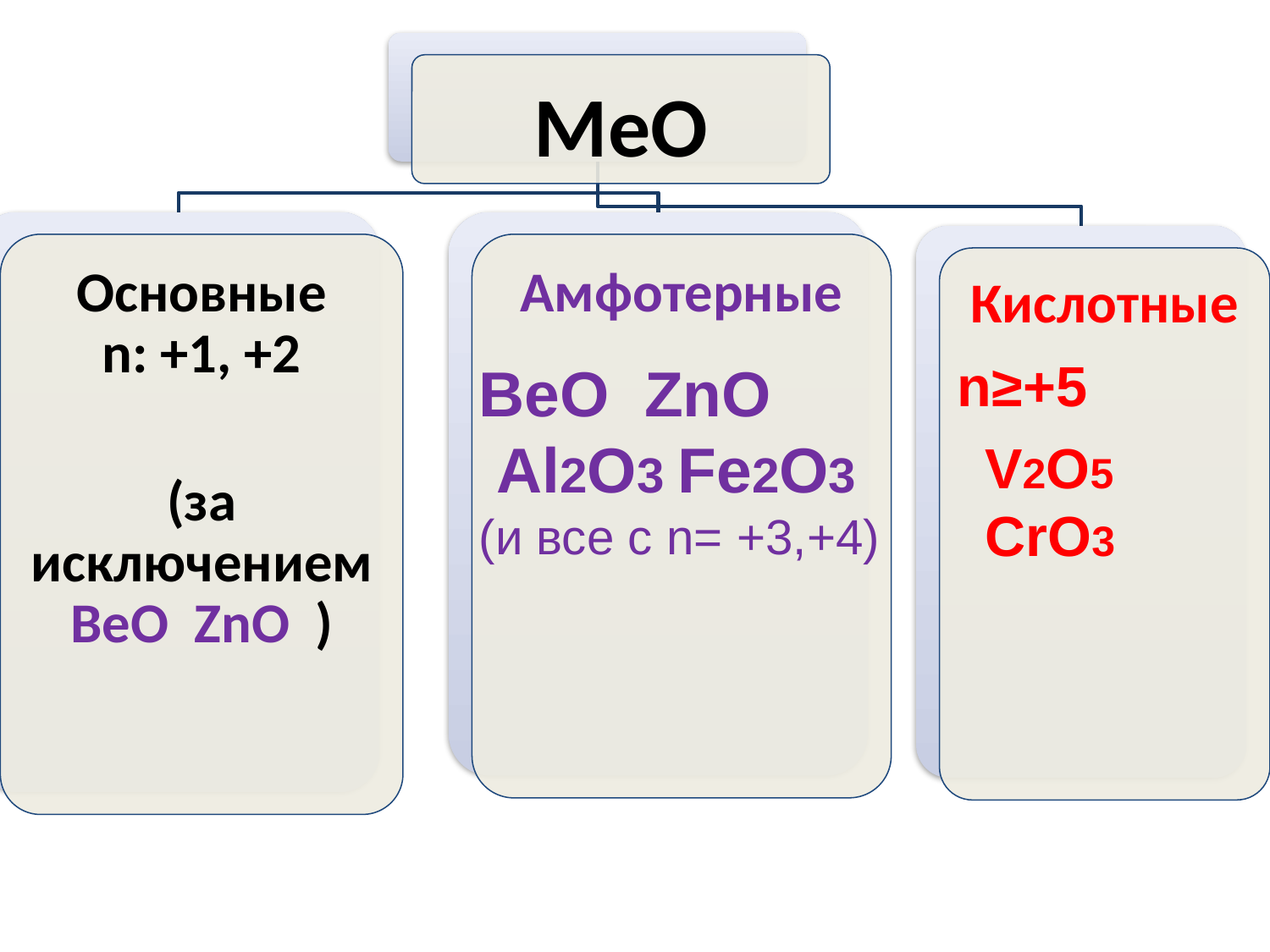

МеО
Основные
n: +1, +2
(за исключениемВеО  ZnO  )
Амфотерные
Кислотные

n≥+5

ВеО  ZnO
 Al2O3 Fe2O3
(и все с n= +3,+4)
V2O5 CrO3